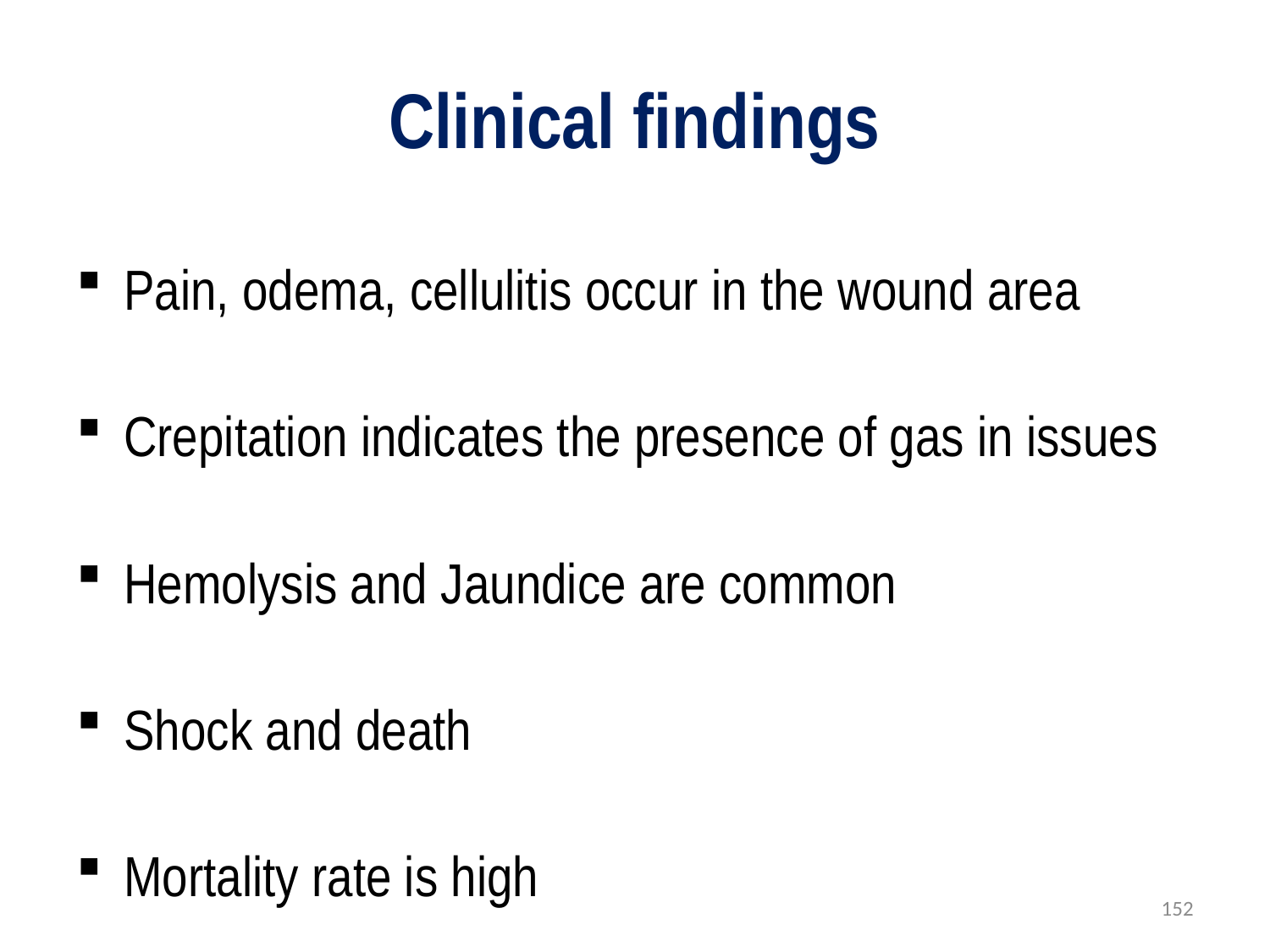

# Clinical findings
Pain, odema, cellulitis occur in the wound area
Crepitation indicates the presence of gas in issues
Hemolysis and Jaundice are common
Shock and death
Mortality rate is high

152